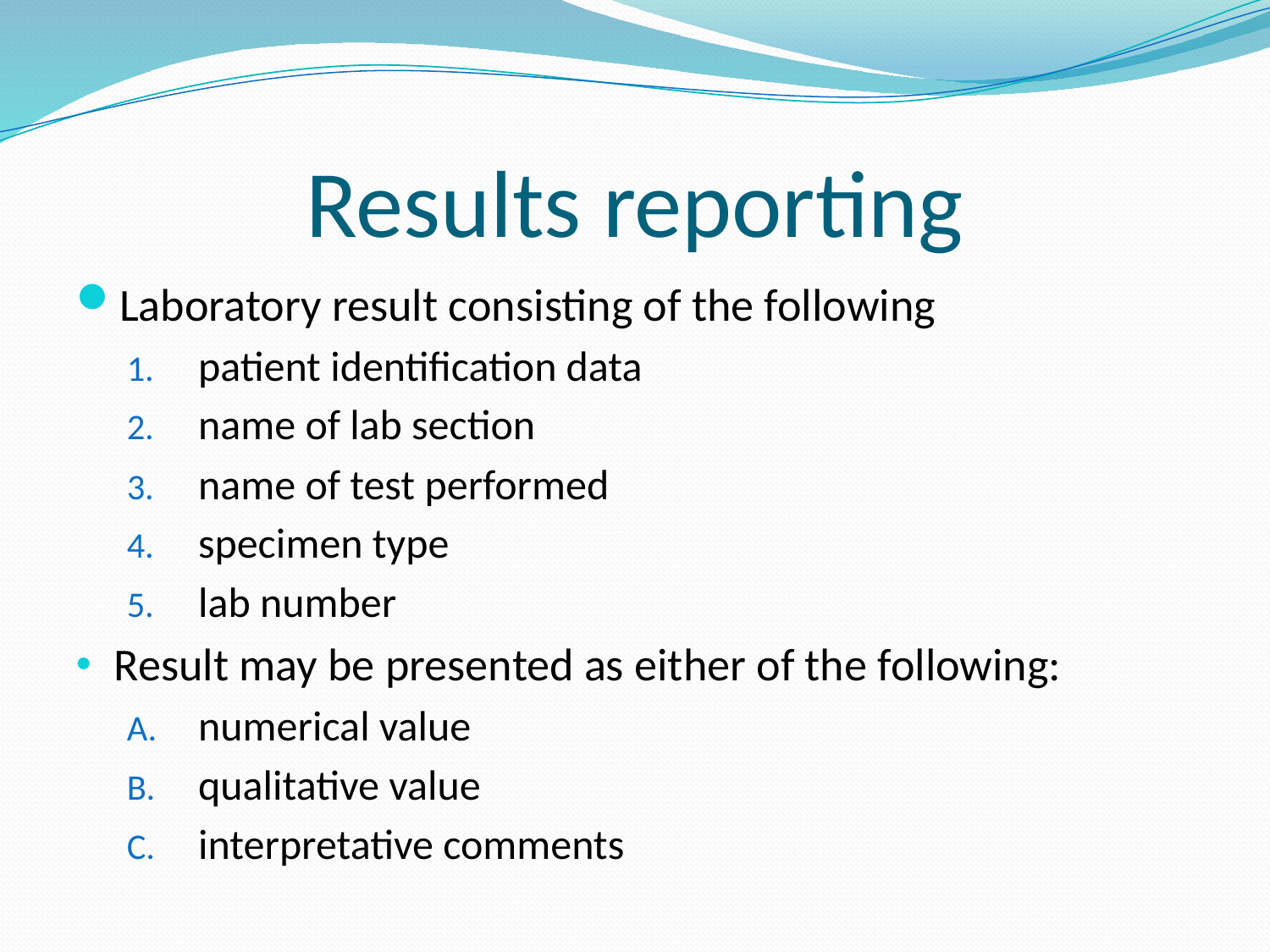

# Results reporting
Laboratory result consisting of the following
patient identification data
name of lab section
name of test performed
specimen type
lab number
Result may be presented as either of the following:
numerical value
qualitative value
interpretative comments